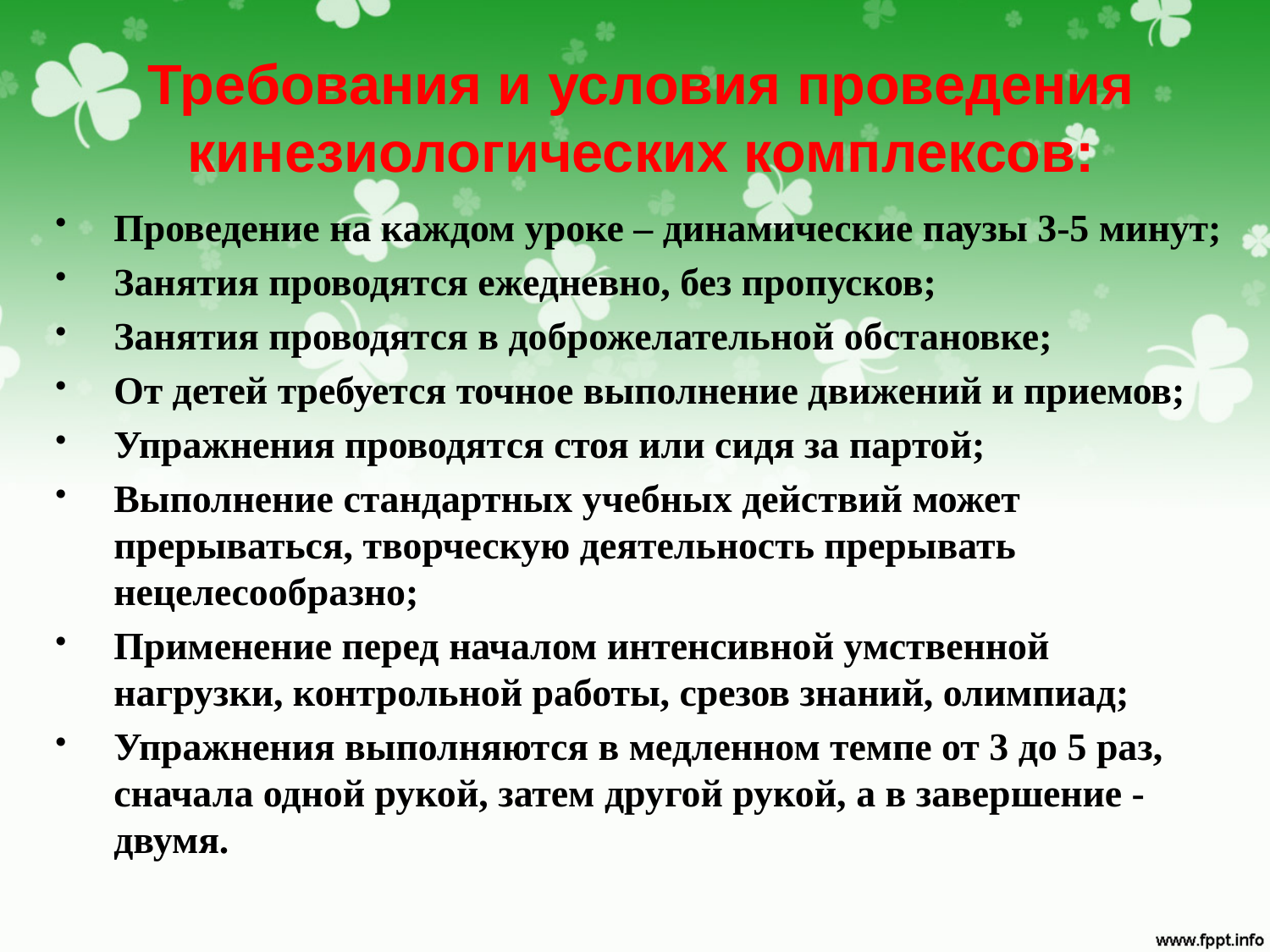

Требования и условия проведения кинезиологических комплексов:
Проведение на каждом уроке – динамические паузы 3-5 минут;
Занятия проводятся ежедневно, без пропусков;
Занятия проводятся в доброжелательной обстановке;
От детей требуется точное выполнение движений и приемов;
Упражнения проводятся стоя или сидя за партой;
Выполнение стандартных учебных действий может прерываться, творческую деятельность прерывать нецелесообразно;
Применение перед началом интенсивной умственной нагрузки, контрольной работы, срезов знаний, олимпиад;
Упражнения выполняются в медленном темпе от 3 до 5 раз, сначала одной рукой, затем другой рукой, а в завершение - двумя.